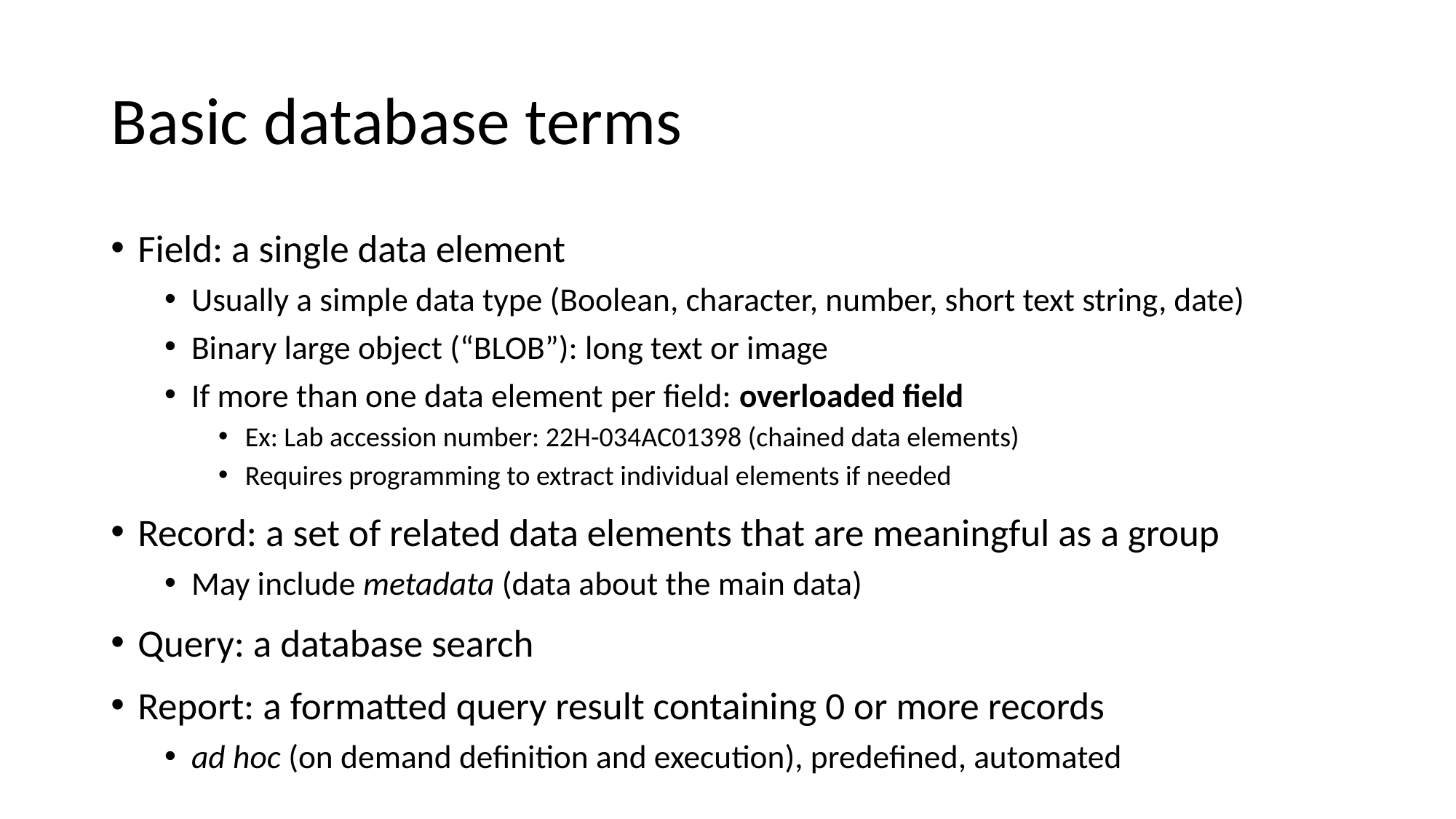

# Basic database terms
Field: a single data element
Usually a simple data type (Boolean, character, number, short text string, date)
Binary large object (“BLOB”): long text or image
If more than one data element per field: overloaded field
Ex: Lab accession number: 22H-034AC01398 (chained data elements)
Requires programming to extract individual elements if needed
Record: a set of related data elements that are meaningful as a group
May include metadata (data about the main data)
Query: a database search
Report: a formatted query result containing 0 or more records
ad hoc (on demand definition and execution), predefined, automated